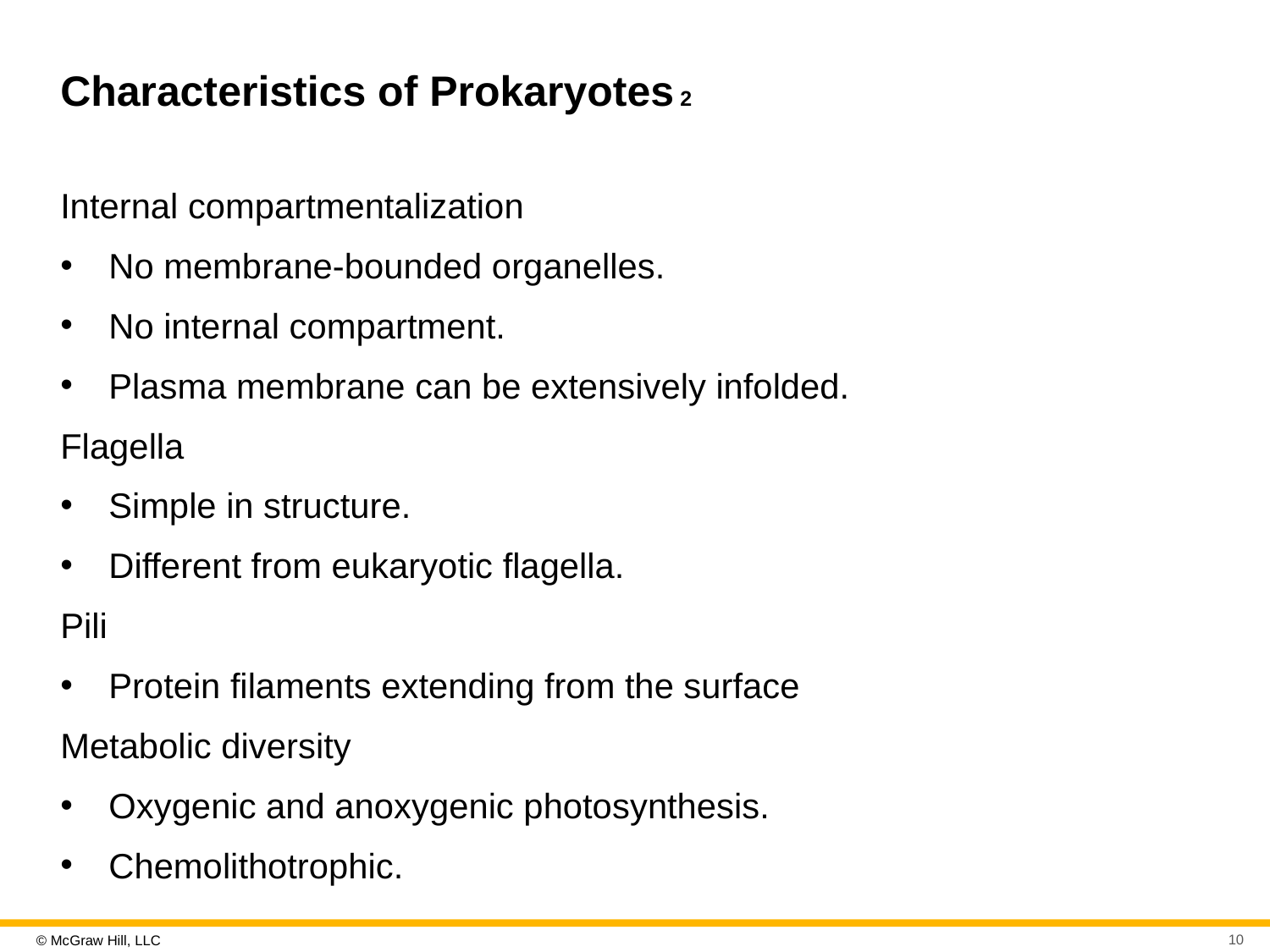

# Characteristics of Prokaryotes 2
Internal compartmentalization
No membrane-bounded organelles.
No internal compartment.
Plasma membrane can be extensively infolded.
Flagella
Simple in structure.
Different from eukaryotic flagella.
Pili
Protein filaments extending from the surface
Metabolic diversity
Oxygenic and anoxygenic photosynthesis.
Chemolithotrophic.
10